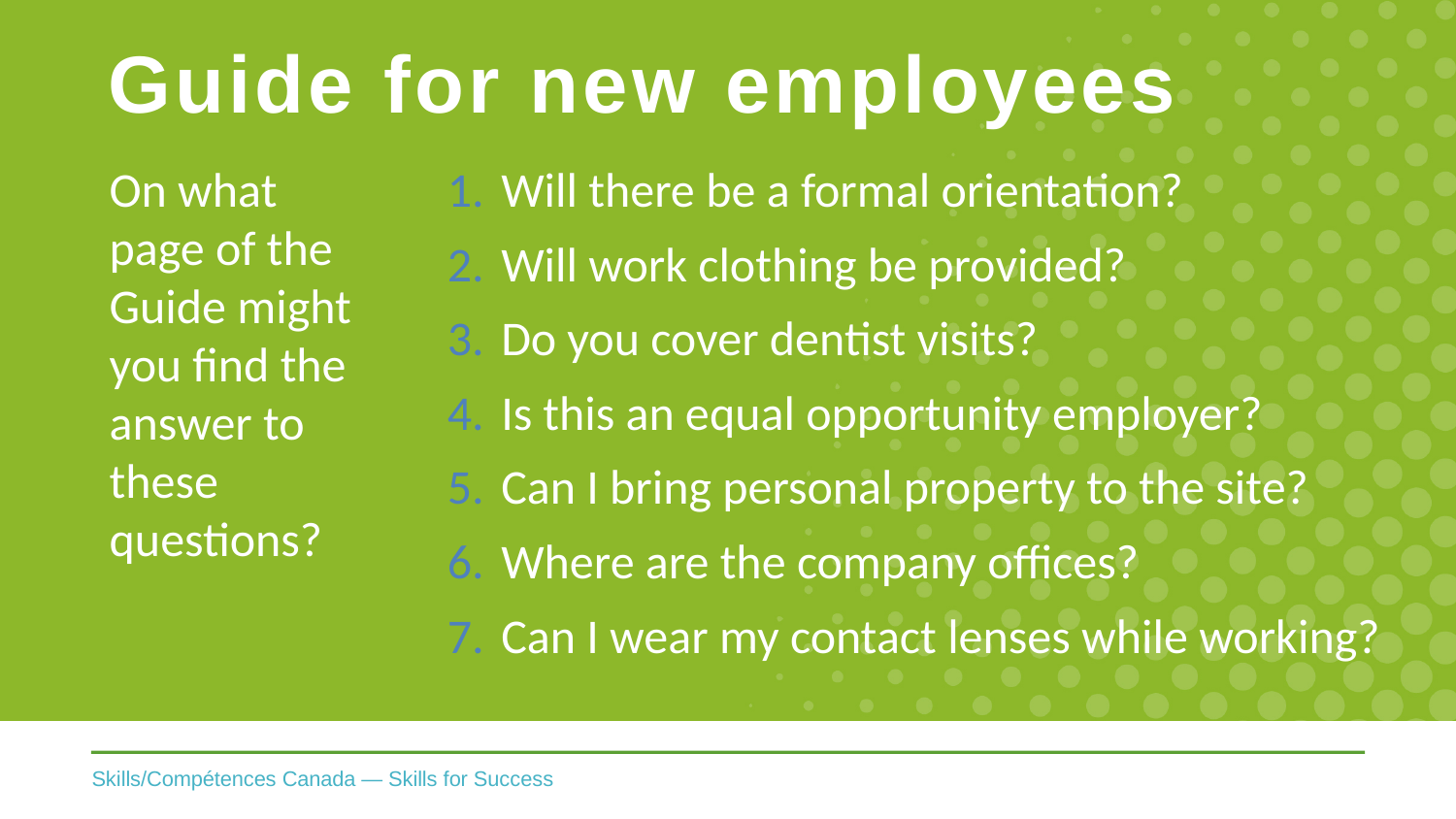

# Guide for new employees
On what page of the Guide might you find the answer to these questions?
Will there be a formal orientation?
Will work clothing be provided?
Do you cover dentist visits?
Is this an equal opportunity employer?
Can I bring personal property to the site?
Where are the company offices?
Can I wear my contact lenses while working?